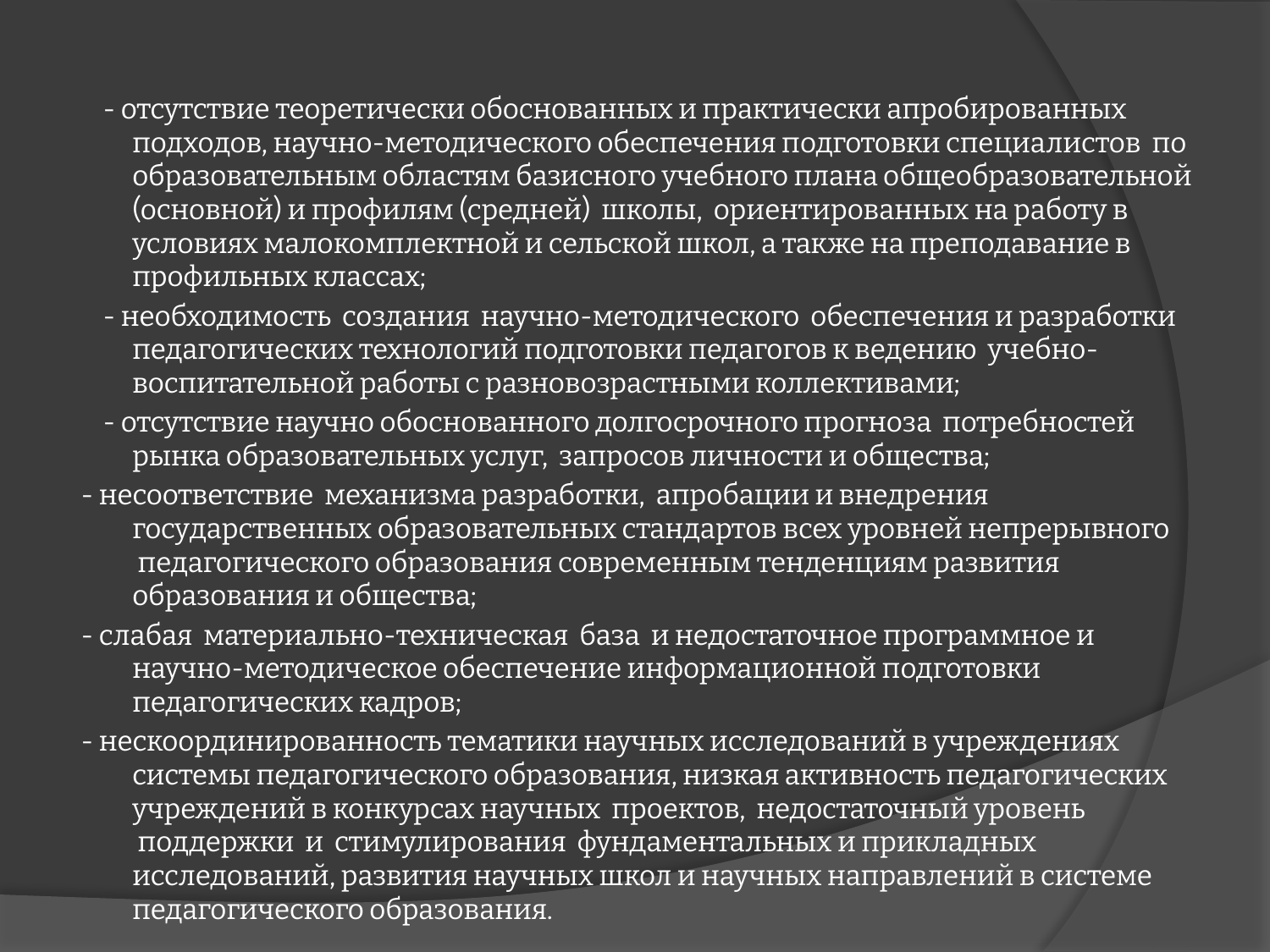

- отсутствие теоретически обоснованных и практически апробированных подходов, научно-методического обеспечения подготовки специалистов  по образовательным областям базисного учебного плана общеобразовательной (основной) и профилям (средней)  школы,  ориентированных на работу в условиях малокомплектной и сельской школ, а также на преподавание в профильных классах;
    - необходимость  создания  научно-методического  обеспечения и разработки педагогических технологий подготовки педагогов к ведению  учебно-воспитательной работы с разновозрастными коллективами;
    - отсутствие научно обоснованного долгосрочного прогноза  потребностей рынка образовательных услуг,  запросов личности и общества;
- несоответствие  механизма разработки,  апробации и внедрения государственных образовательных стандартов всех уровней непрерывного  педагогического образования современным тенденциям развития образования и общества;
- слабая  материально-техническая  база  и недостаточное программное и научно-методическое обеспечение информационной подготовки педагогических кадров;
- нескоординированность тематики научных исследований в учреждениях системы педагогического образования, низкая активность педагогических учреждений в конкурсах научных  проектов,  недостаточный уровень  поддержки  и  стимулирования  фундаментальных и прикладных исследований, развития научных школ и научных направлений в системе педагогического образования.